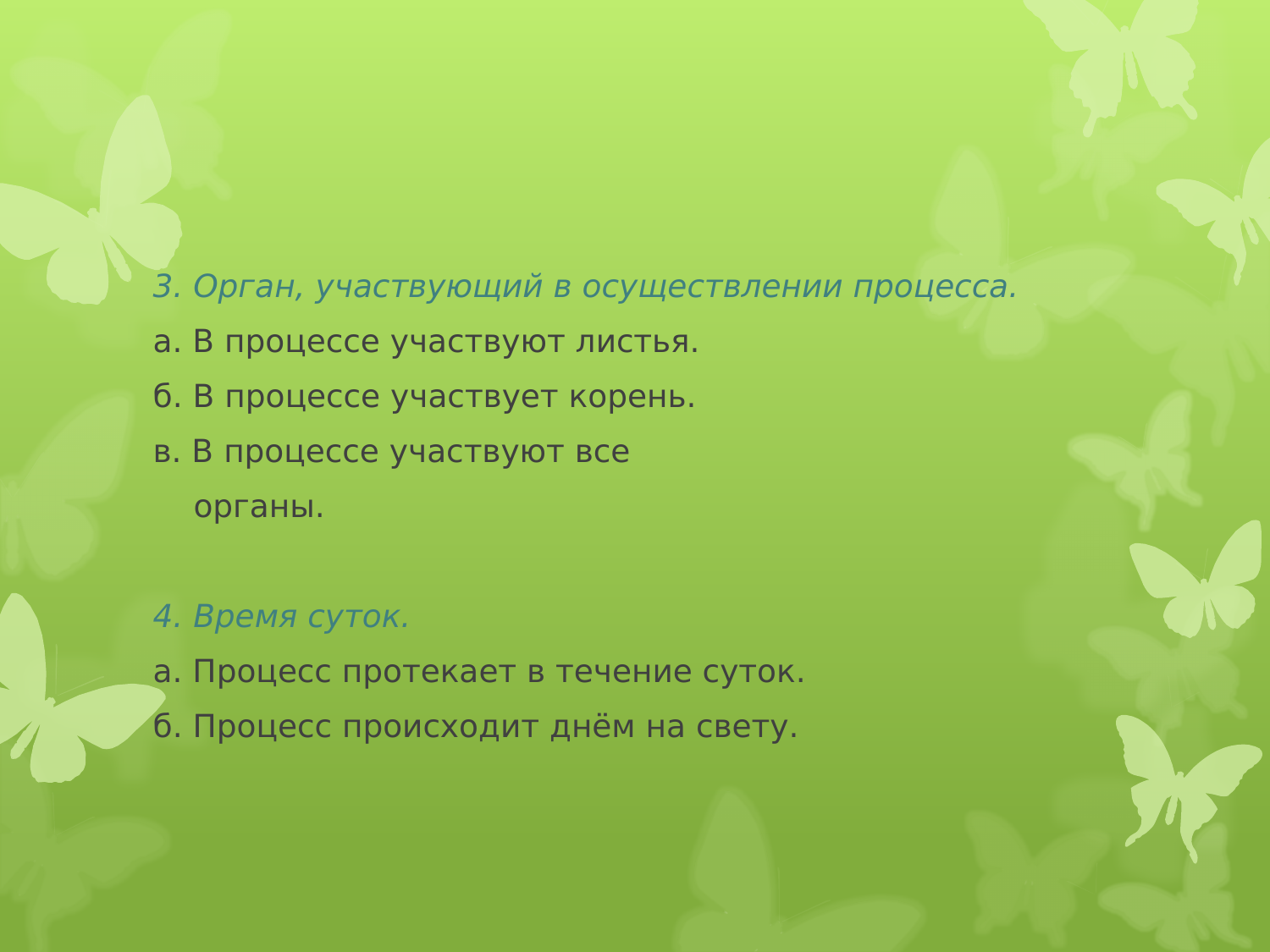

#
3. Орган, участвующий в осуществлении процесса.
а. В процессе участвуют листья.
б. В процессе участвует корень.
в. В процессе участвуют все
    органы.

4. Время суток.
а. Процесс протекает в течение суток.
б. Процесс происходит днём на свету.